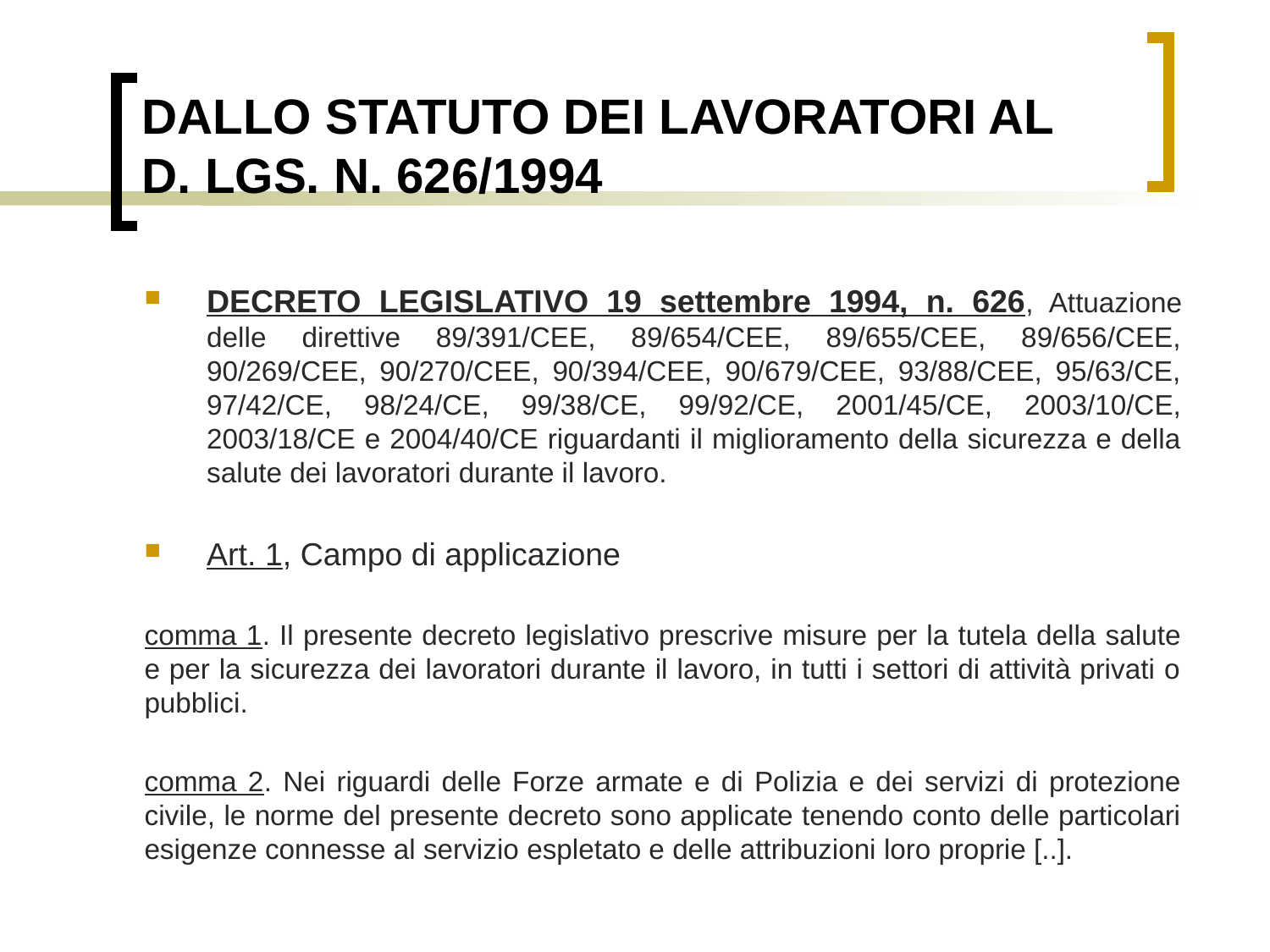

# DALLO STATUTO DEI LAVORATORI AL D. LGS. N. 626/1994
DECRETO LEGISLATIVO 19 settembre 1994, n. 626, Attuazione delle direttive 89/391/CEE, 89/654/CEE, 89/655/CEE, 89/656/CEE, 90/269/CEE, 90/270/CEE, 90/394/CEE, 90/679/CEE, 93/88/CEE, 95/63/CE, 97/42/CE, 98/24/CE, 99/38/CE, 99/92/CE, 2001/45/CE, 2003/10/CE, 2003/18/CE e 2004/40/CE riguardanti il miglioramento della sicurezza e della salute dei lavoratori durante il lavoro.

Art. 1, Campo di applicazione

comma 1. Il presente decreto legislativo prescrive misure per la tutela della salute e per la sicurezza dei lavoratori durante il lavoro, in tutti i settori di attività privati o pubblici.

comma 2. Nei riguardi delle Forze armate e di Polizia e dei servizi di protezione civile, le norme del presente decreto sono applicate tenendo conto delle particolari esigenze connesse al servizio espletato e delle attribuzioni loro proprie [..].